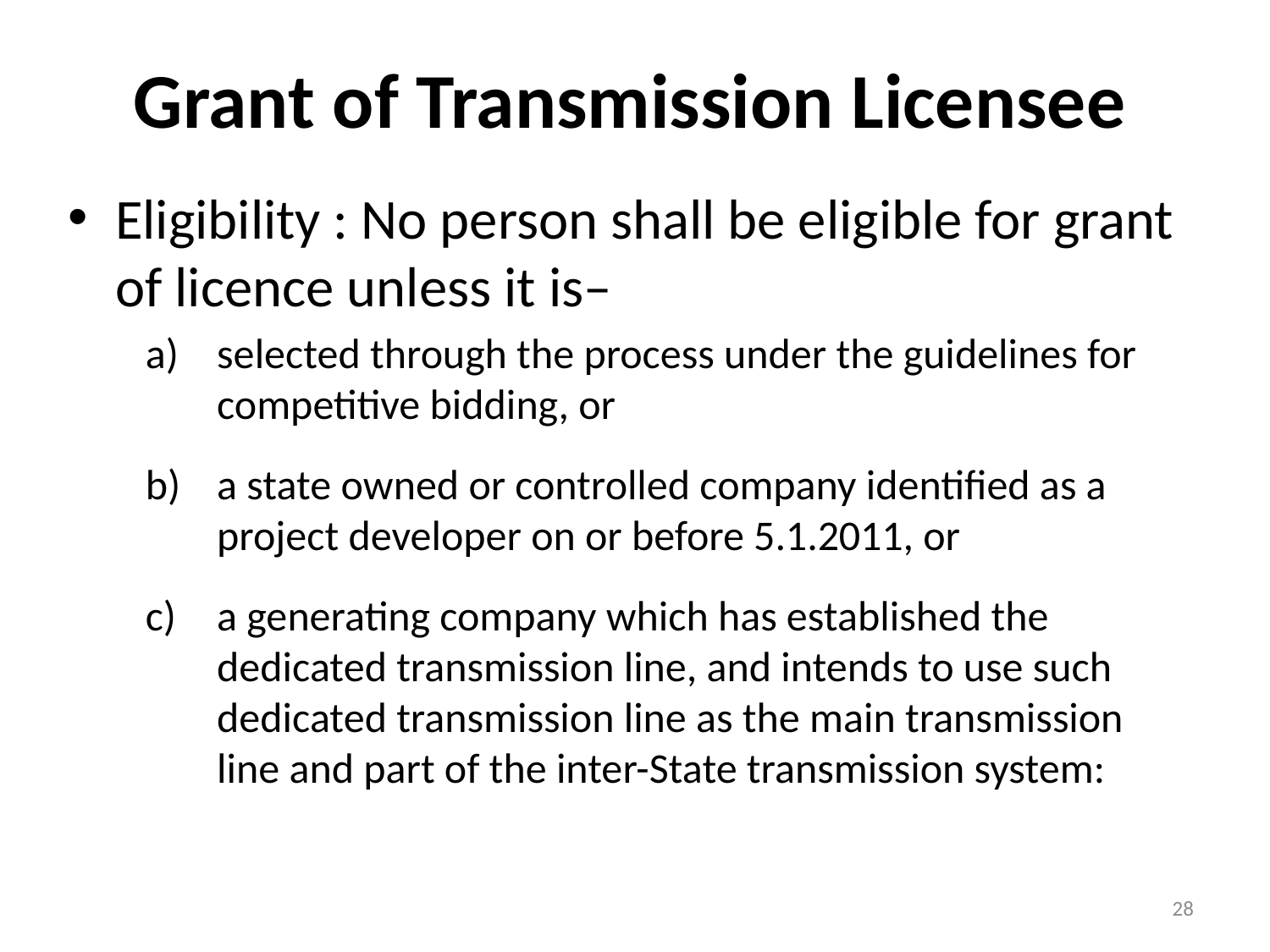

# Grant of Transmission Licensee
Eligibility : No person shall be eligible for grant of licence unless it is–
selected through the process under the guidelines for competitive bidding, or
a state owned or controlled company identified as a project developer on or before 5.1.2011, or
a generating company which has established the dedicated transmission line, and intends to use such dedicated transmission line as the main transmission line and part of the inter-State transmission system:
28